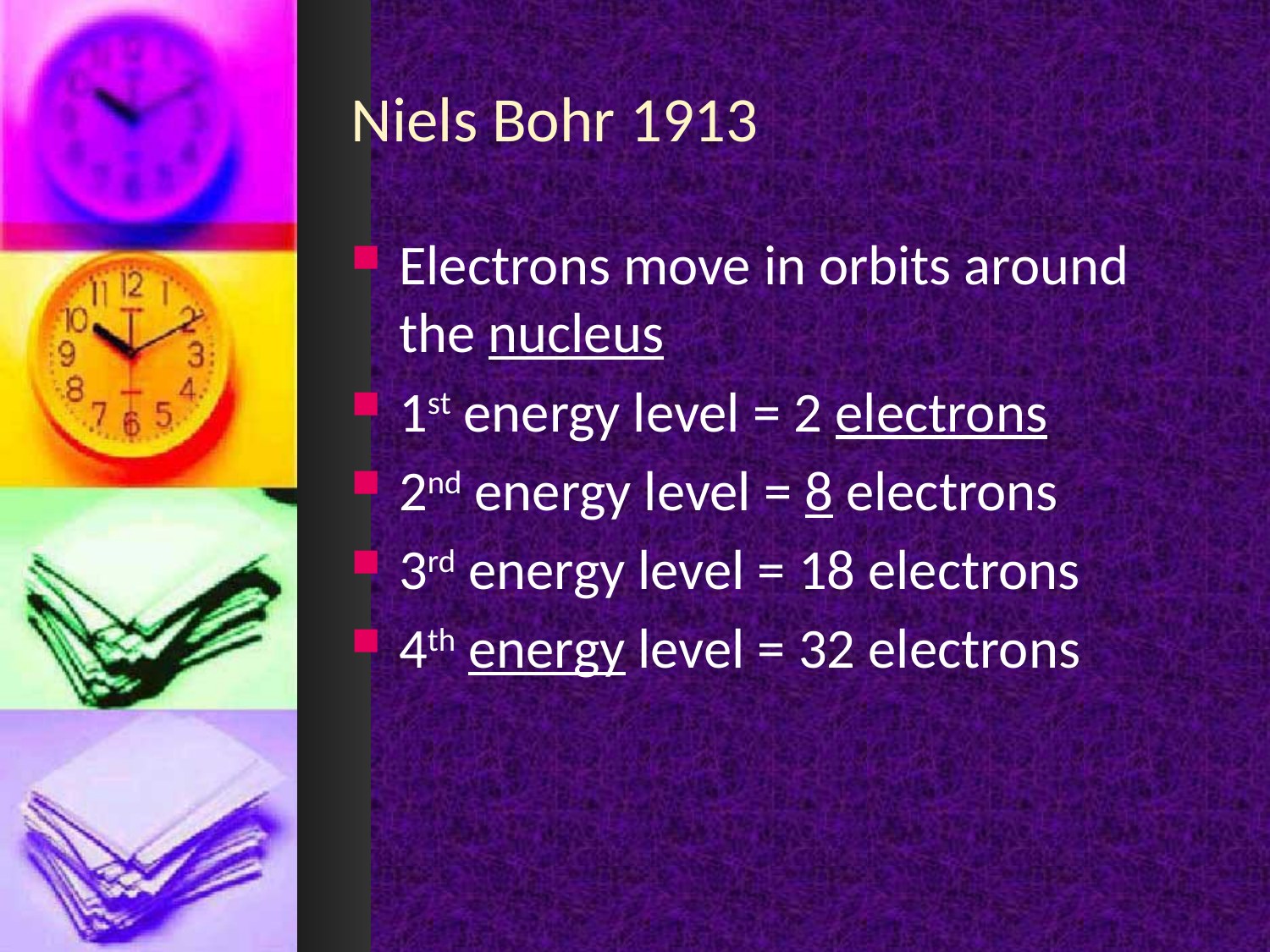

# Niels Bohr 1913
Electrons move in orbits around the nucleus
1st energy level = 2 electrons
2nd energy level = 8 electrons
3rd energy level = 18 electrons
4th energy level = 32 electrons